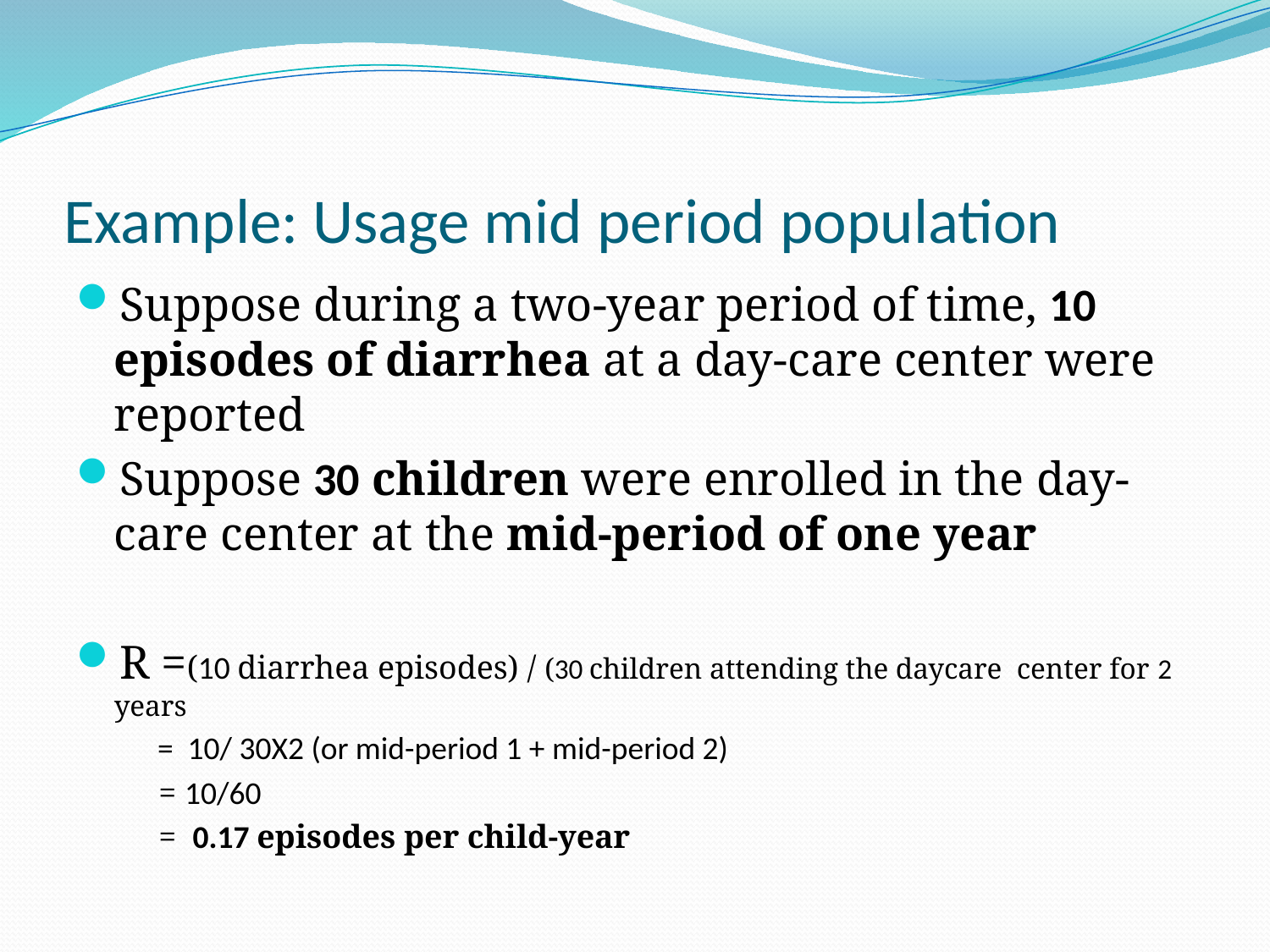

# Example: Usage mid period population
Suppose during a two-year period of time, 10 episodes of diarrhea at a day-care center were reported
Suppose 30 children were enrolled in the day-care center at the mid-period of one year

R =(10 diarrhea episodes) / (30 children attending the daycare  center for 2 years
           =  10/ 30X2 (or mid-period 1 + mid-period 2)
          = 10/60
          =  0.17 episodes per child-year